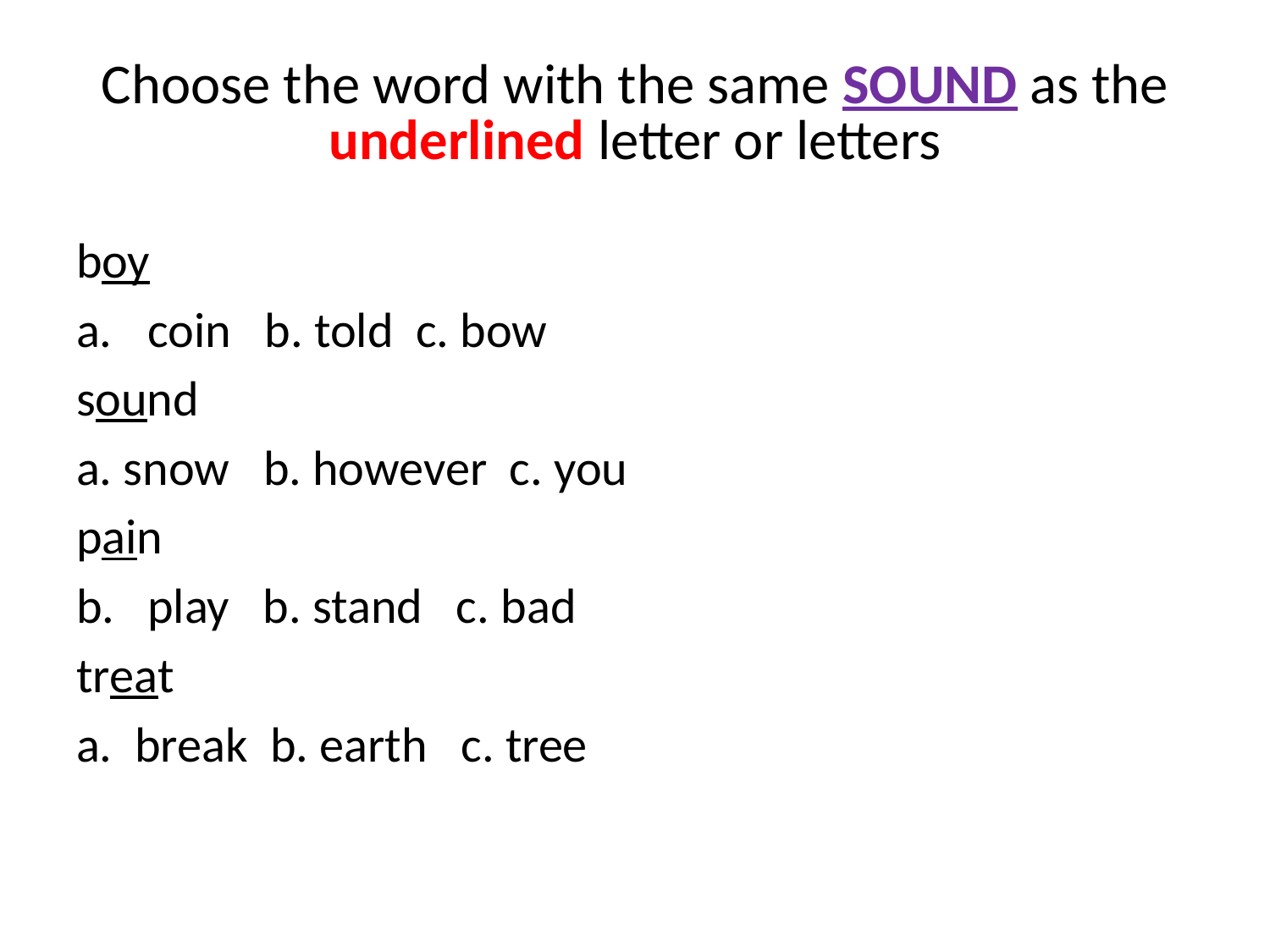

# Choose the word with the same SOUND as the underlined letter or letters
boy
coin   b. told  c. bow
sound
a. snow   b. however  c. you
pain
play   b. stand   c. bad
treat
a.  break  b. earth   c. tree